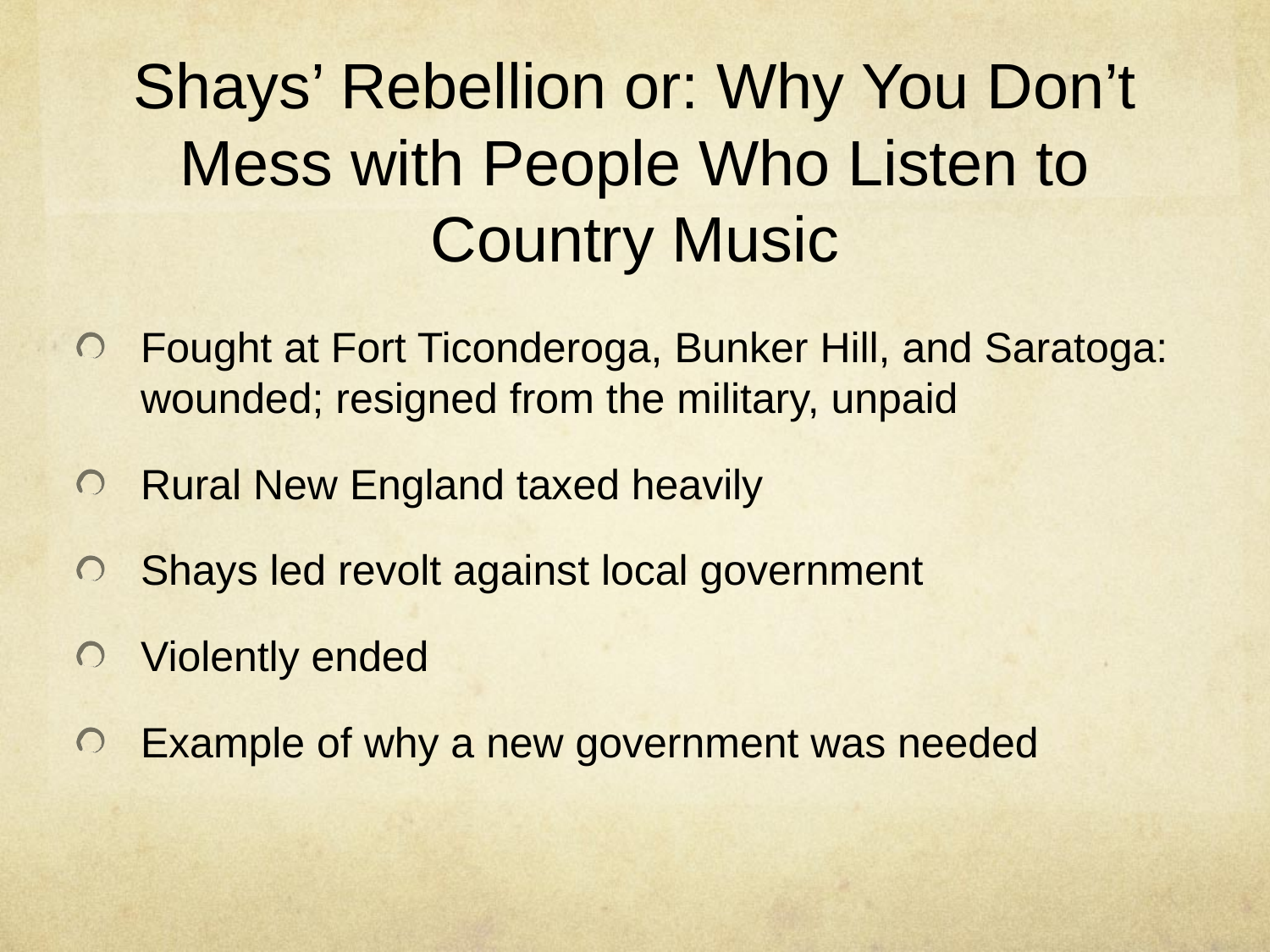

# Shays’ Rebellion or: Why You Don’t Mess with People Who Listen to Country Music
Fought at Fort Ticonderoga, Bunker Hill, and Saratoga: wounded; resigned from the military, unpaid
Rural New England taxed heavily
Shays led revolt against local government
Violently ended
Example of why a new government was needed